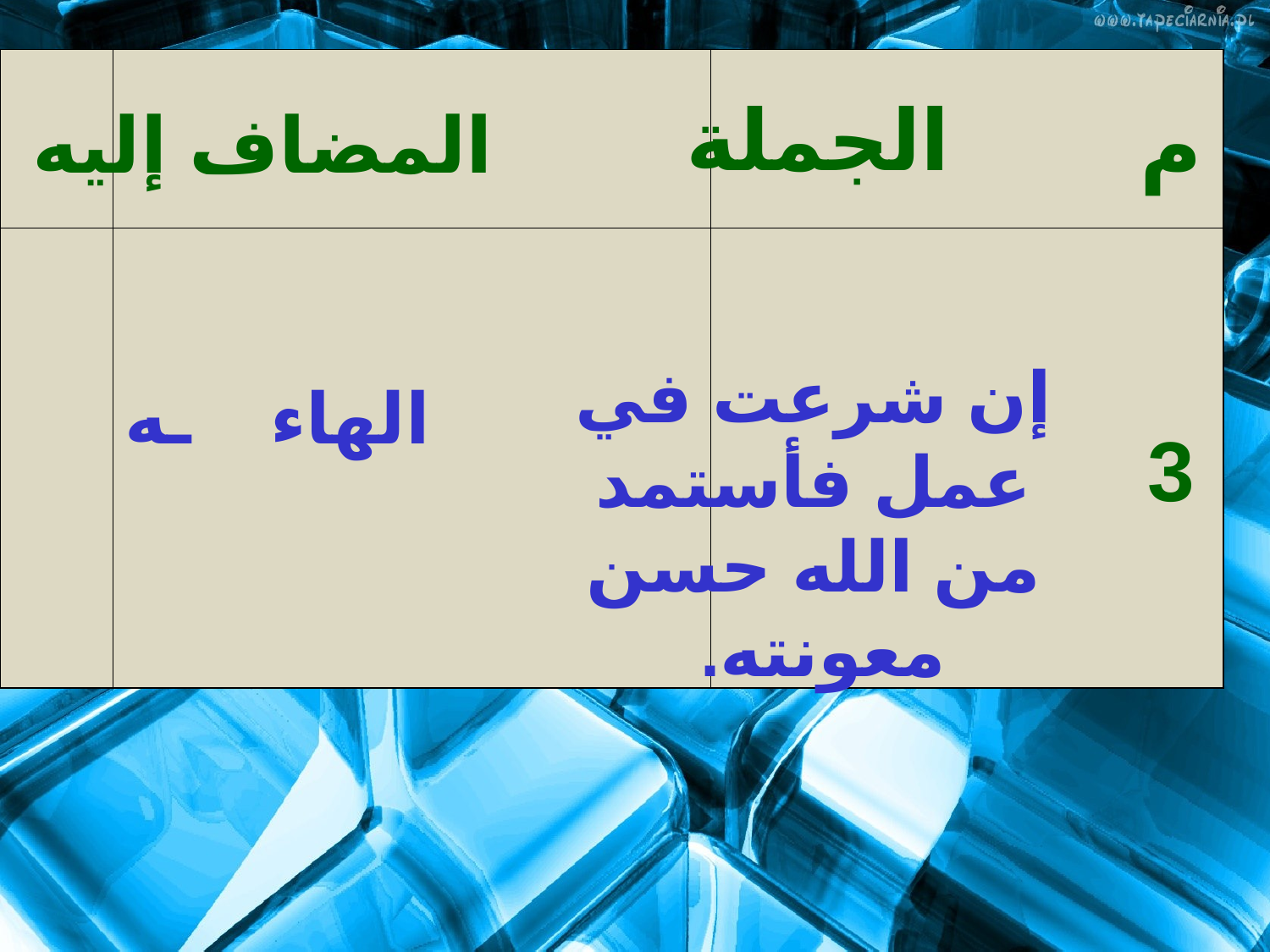

|  |  |  |
| --- | --- | --- |
|  |  |  |
الجملة
م
المضاف إليه
إن شرعت في عمل فأستمد من الله حسن معونته.
الهاء    ـه
3